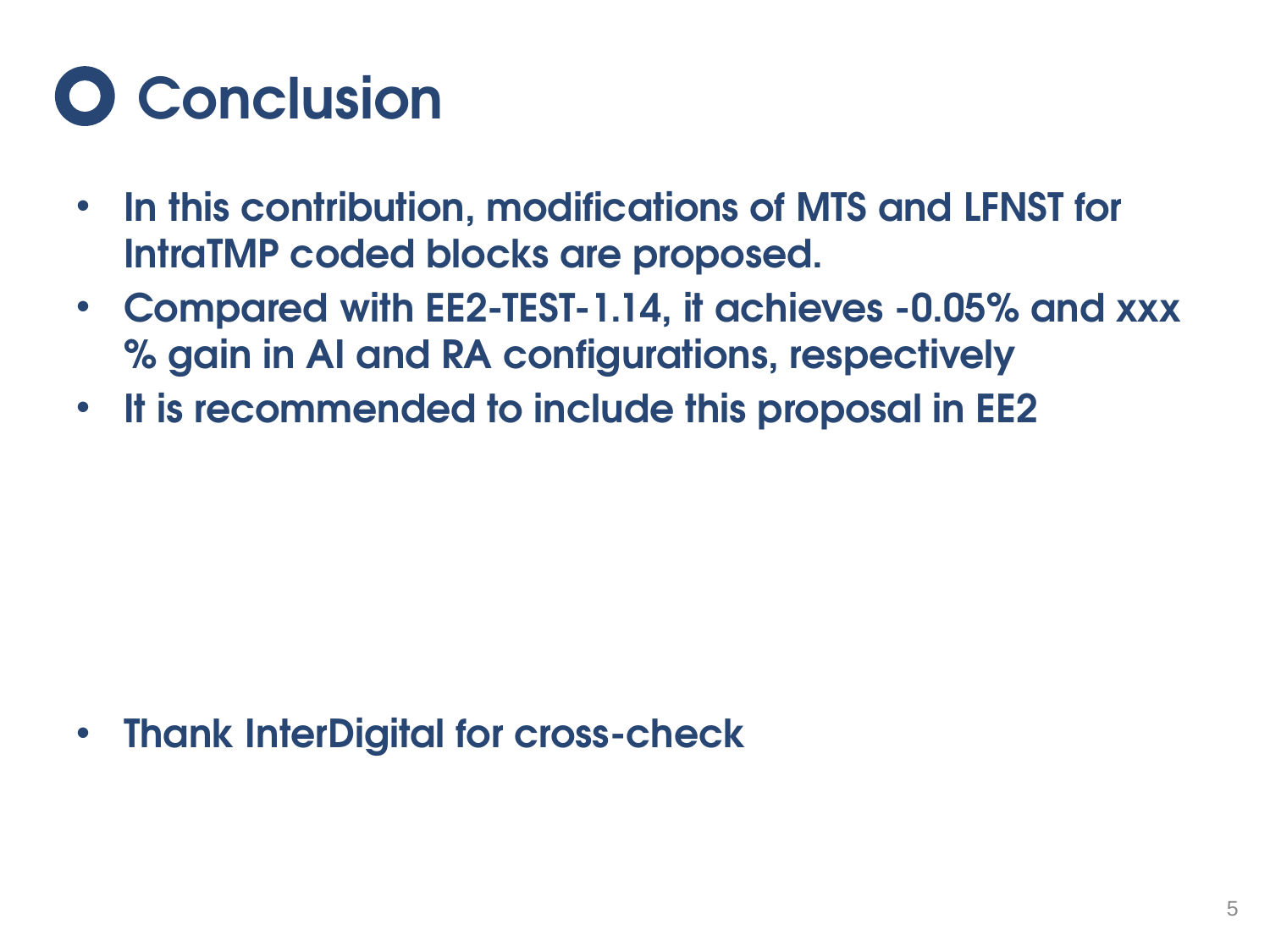

# Conclusion
In this contribution, modifications of MTS and LFNST for IntraTMP coded blocks are proposed.
Compared with EE2-TEST-1.14, it achieves -0.05% and xxx% gain in AI and RA configurations, respectively
It is recommended to include this proposal in EE2

Thank InterDigital for cross-check